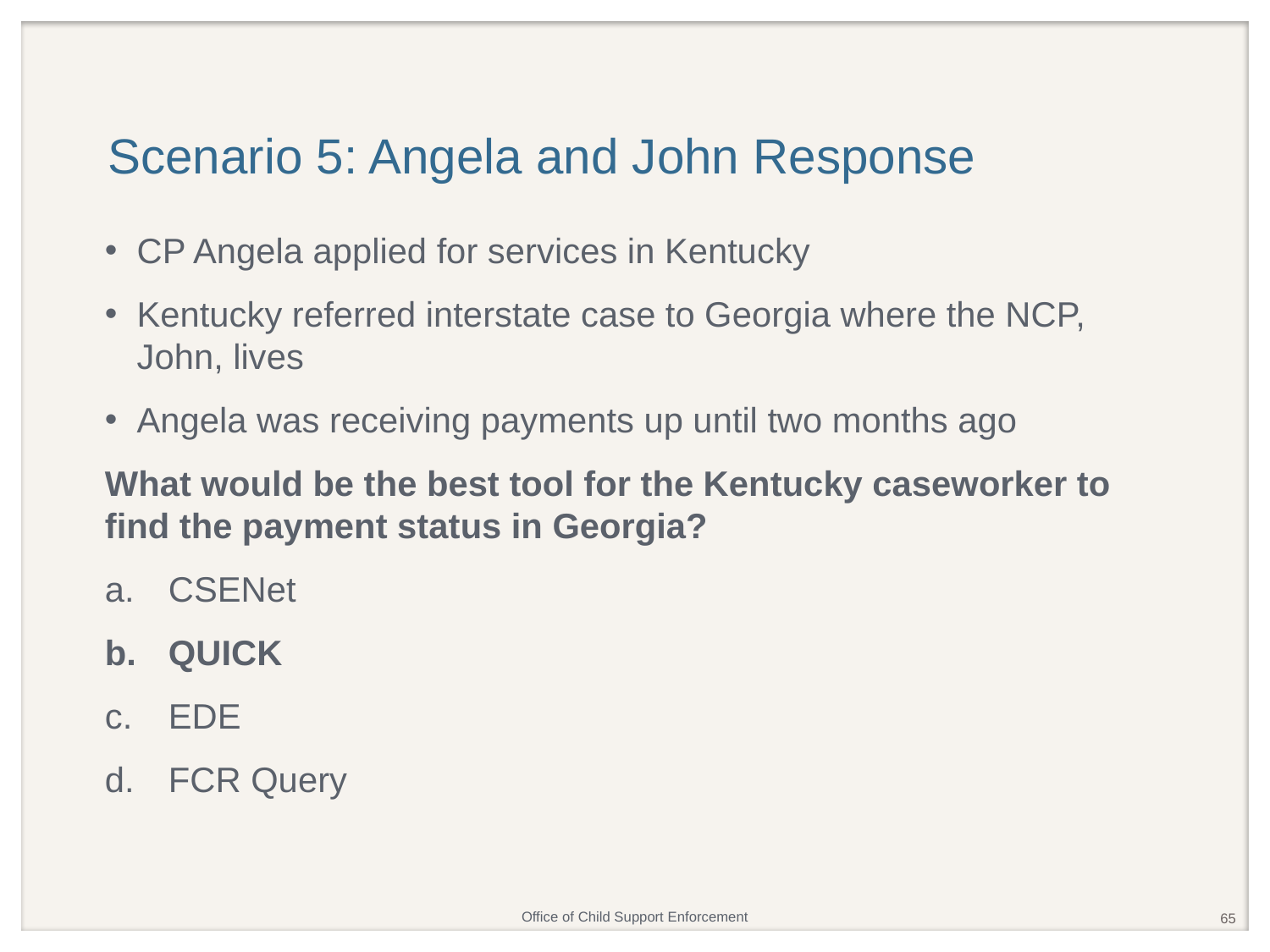

# Scenario 5: Angela and John Response
CP Angela applied for services in Kentucky
Kentucky referred interstate case to Georgia where the NCP, John, lives
Angela was receiving payments up until two months ago
What would be the best tool for the Kentucky caseworker to find the payment status in Georgia?
CSENet
QUICK
EDE
FCR Query
65